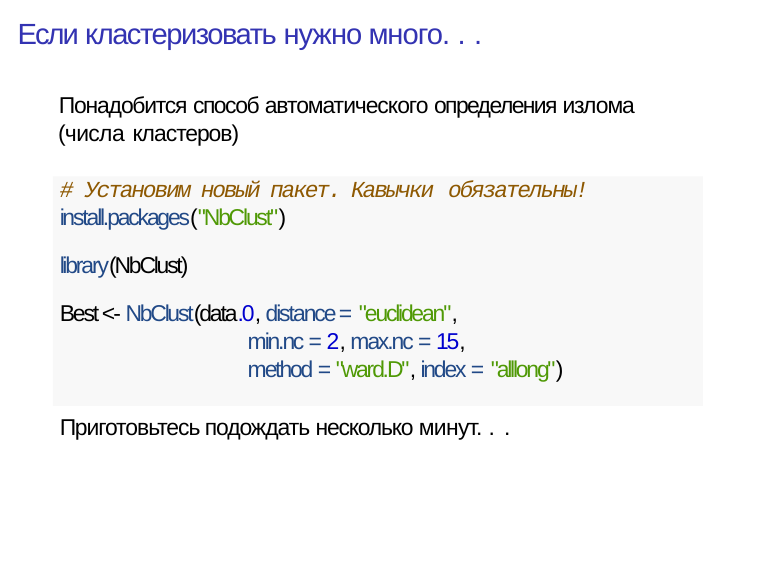

# Если кластеризовать нужно много. . .
Понадобится способ автоматического определения излома  (числа кластеров)

# Установим новый пакет. Кавычки обязательны!
install.packages("NbClust")

library(NbClust)

Best <- NbClust(data.0, distance = "euclidean",
min.nc = 2, max.nc = 15,
method = "ward.D", index = "alllong")

Приготовьтесь подождать несколько минут. . .